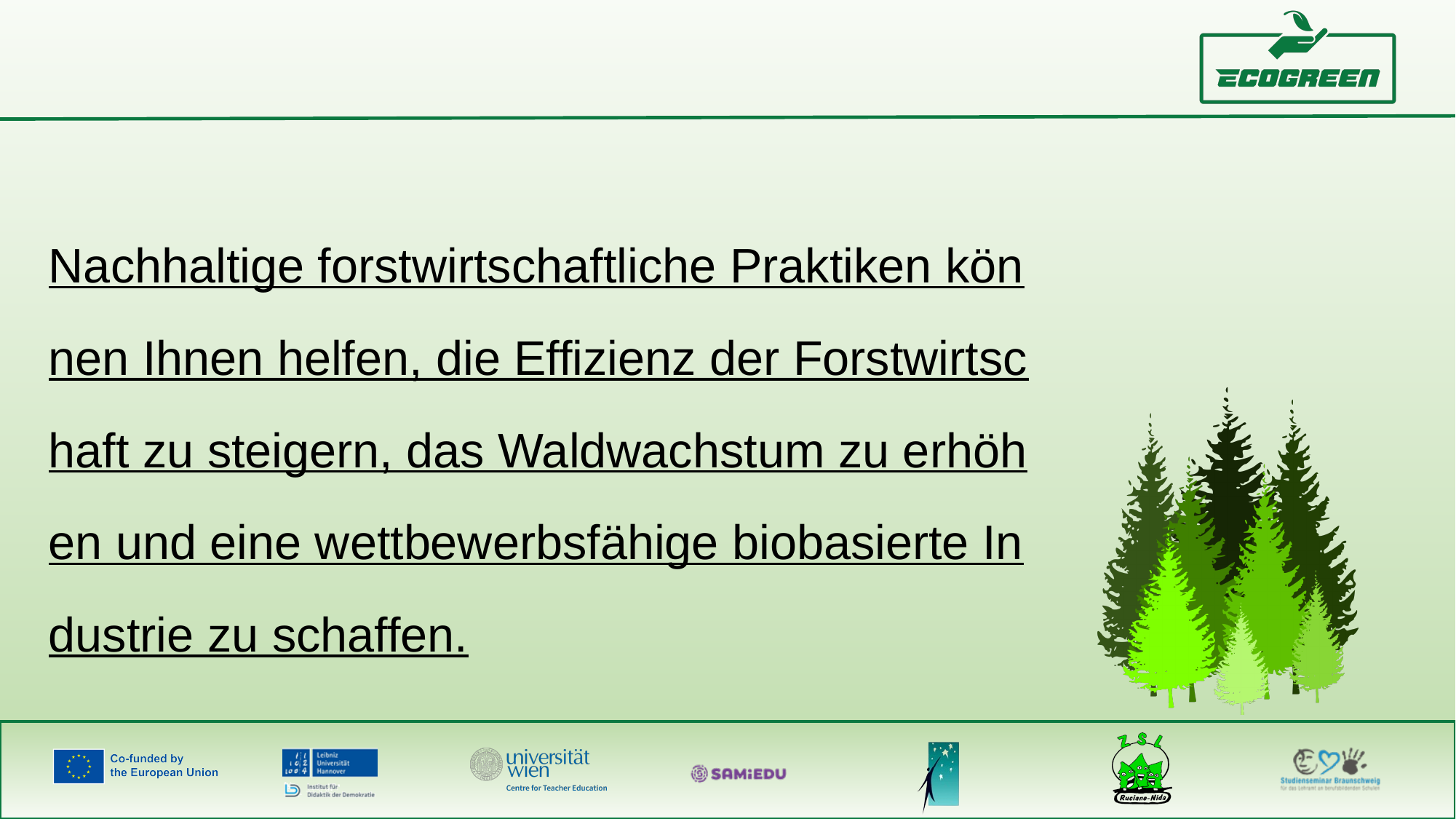

Nachhaltige forstwirtschaftliche Praktiken können Ihnen helfen, die Effizienz der Forstwirtschaft zu steigern, das Waldwachstum zu erhöhen und eine wettbewerbsfähige biobasierte Industrie zu schaffen.